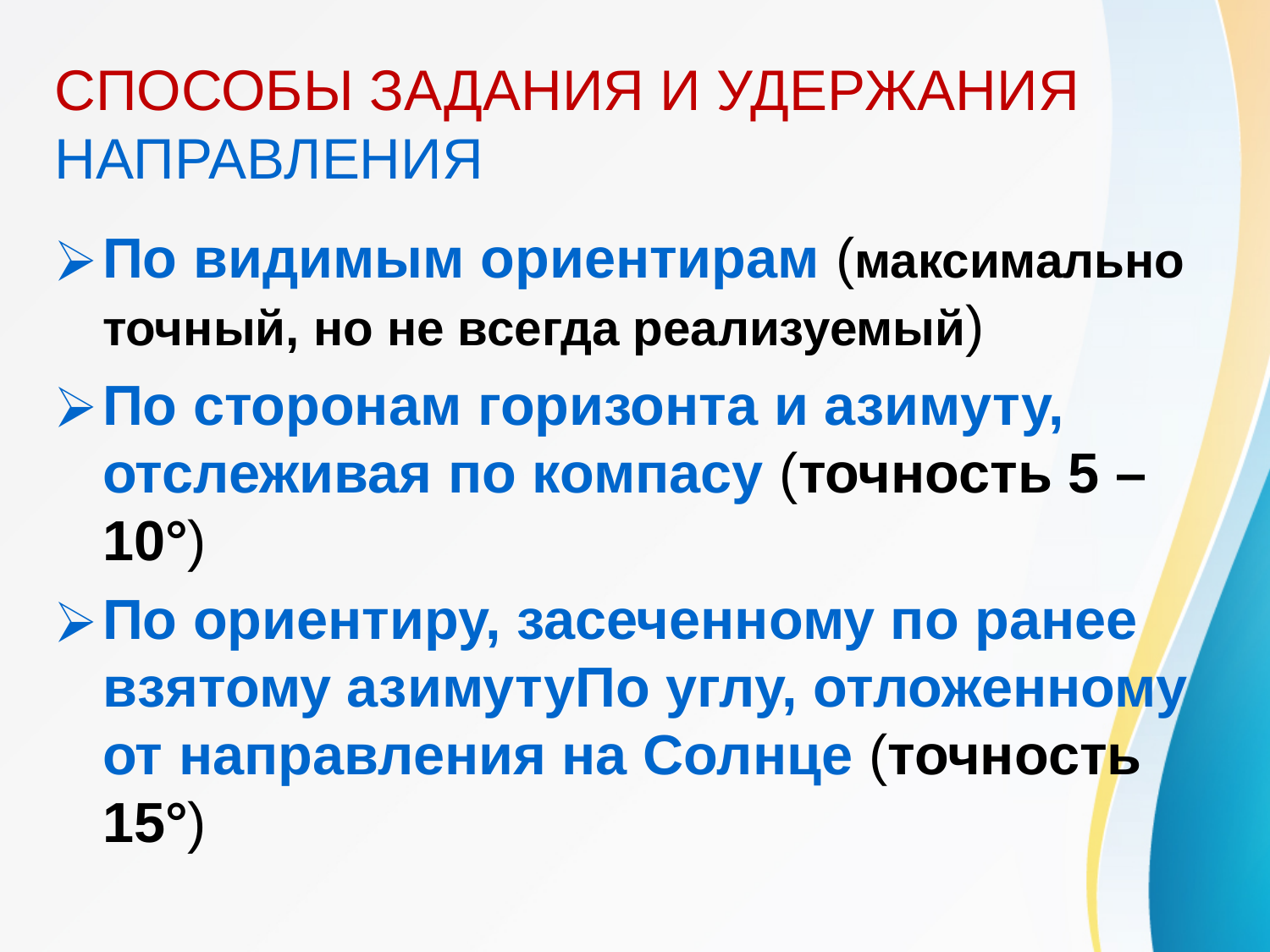

# СПОСОБЫ ЗАДАНИЯ И УДЕРЖАНИЯ НАПРАВЛЕНИЯ
По видимым ориентирам (максимально точный, но не всегда реализуемый)
По сторонам горизонта и азимуту, отслеживая по компасу (точность 5 – 10°)
По ориентиру, засеченному по ранее взятому азимутуПо углу, отложенному от направления на Солнце (точность 15°)